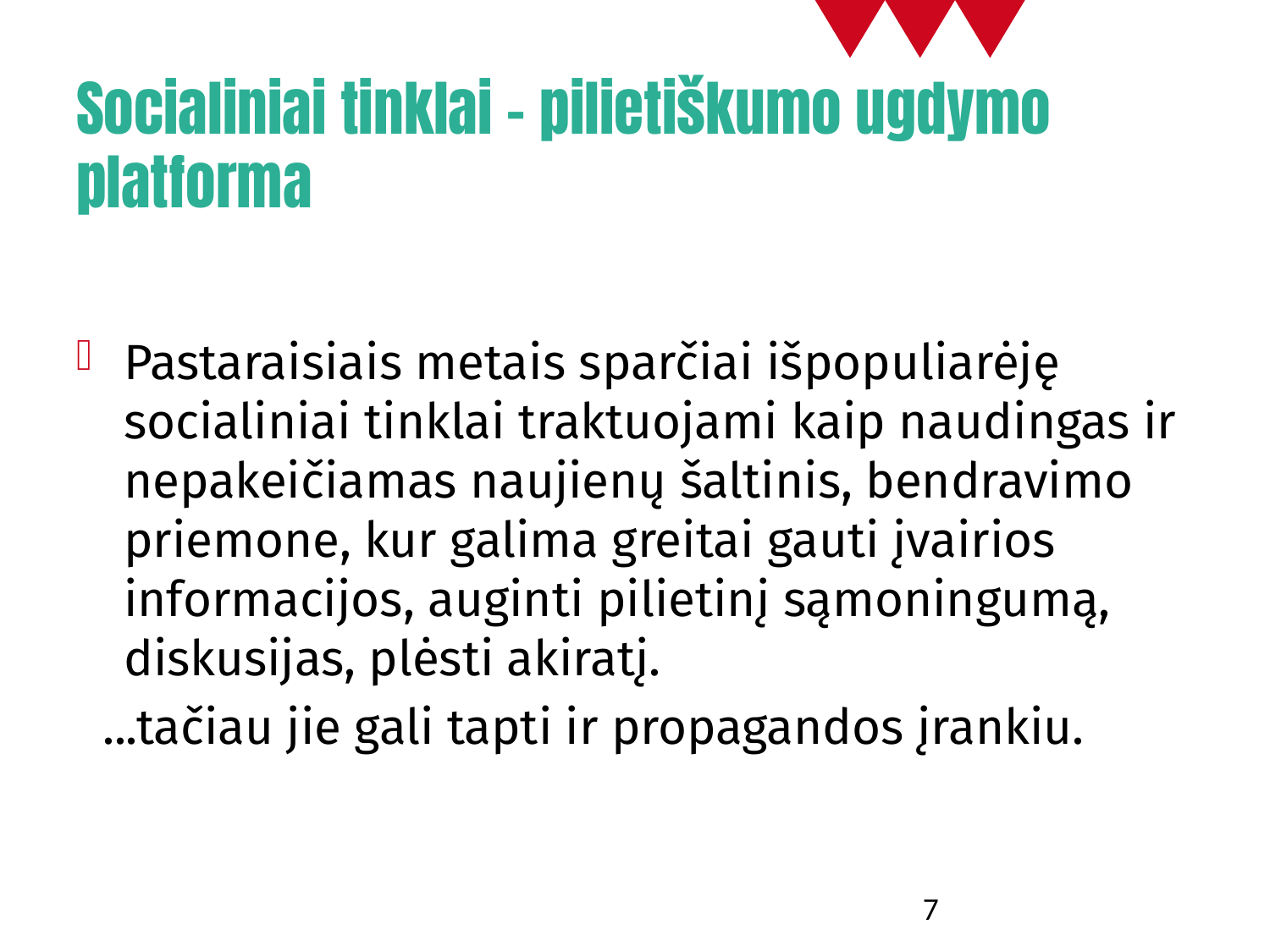

# Socialiniai tinklai - pilietiškumo ugdymo platforma
Pastaraisiais metais sparčiai išpopuliarėję socialiniai tinklai traktuojami kaip naudingas ir nepakeičiamas naujienų šaltinis, bendravimo priemone, kur galima greitai gauti įvairios informacijos, auginti pilietinį sąmoningumą, diskusijas, plėsti akiratį.
  ...tačiau jie gali tapti ir propagandos įrankiu.

7